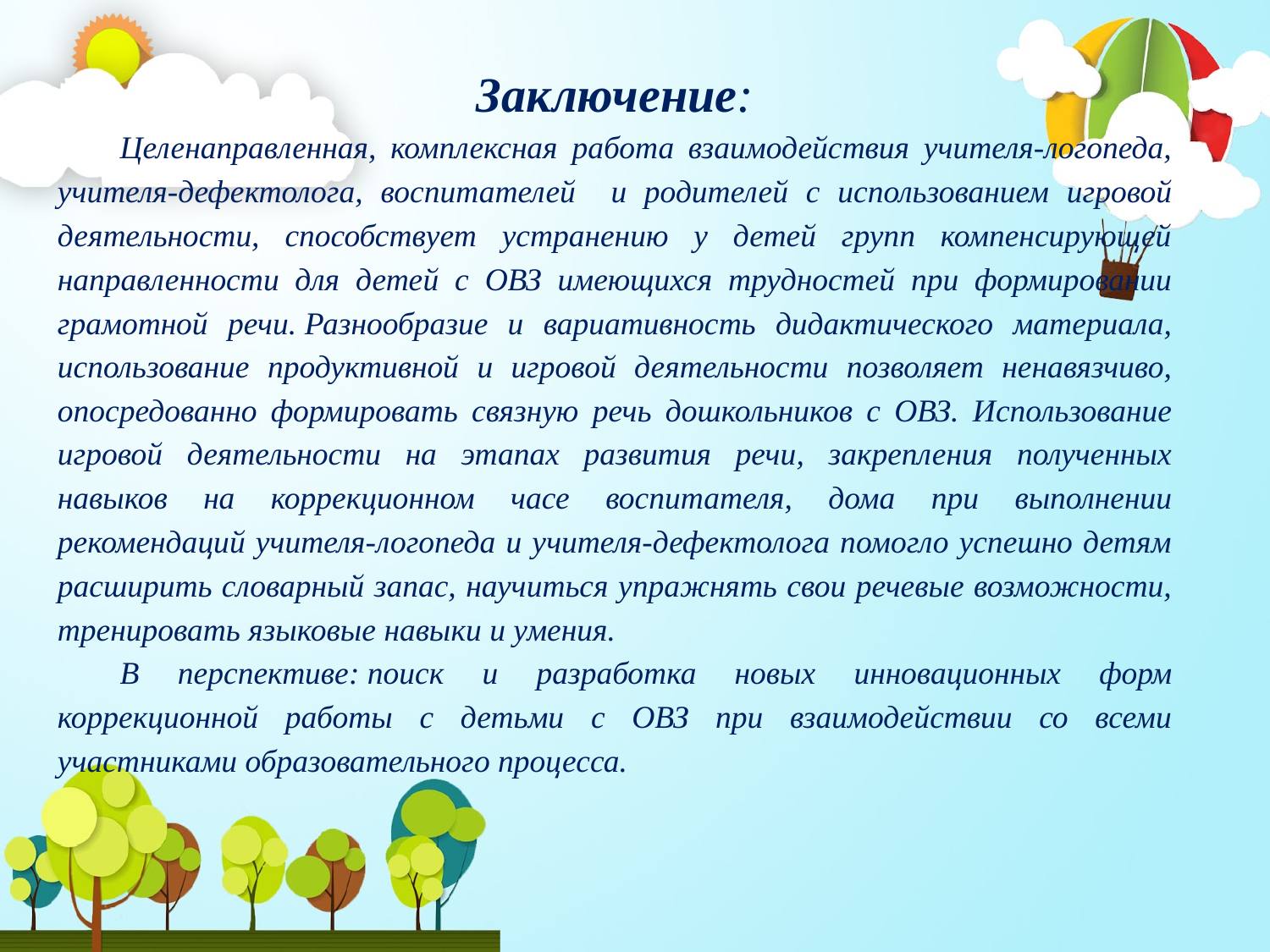

Заключение:
Целенаправленная, комплексная работа взаимодействия учителя-логопеда, учителя-дефектолога, воспитателей  и родителей с использованием игровой деятельности, способствует устранению у детей групп компенсирующей направленности для детей с ОВЗ имеющихся трудностей при формировании грамотной речи. Разнообразие и вариативность дидактического материала, использование продуктивной и игровой деятельности позволяет ненавязчиво, опосредованно формировать связную речь дошкольников с ОВЗ. Использование игровой деятельности на этапах развития речи, закрепления полученных навыков на коррекционном часе воспитателя, дома при выполнении рекомендаций учителя-логопеда и учителя-дефектолога помогло успешно детям расширить словарный запас, научиться упражнять свои речевые возможности, тренировать языковые навыки и умения.
В перспективе: поиск и разработка новых инновационных форм коррекционной работы с детьми с ОВЗ при взаимодействии со всеми участниками образовательного процесса.